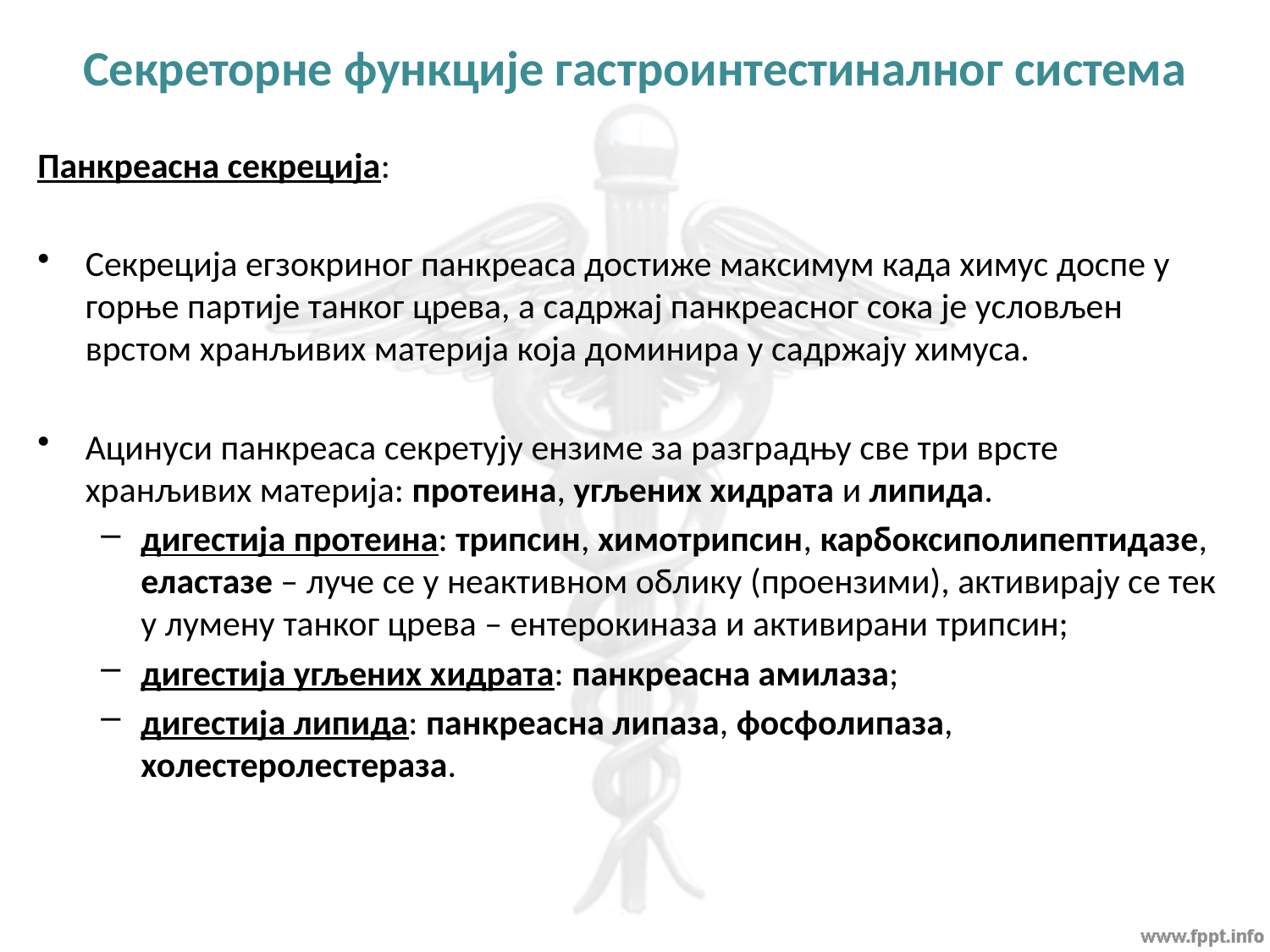

# Секреторне функције гастроинтестиналног система
Панкреасна секреција:

Секреција егзокриног панкреаса достиже максимум када химус доспе у горње партије танког црева, а садржај панкреасног сока је условљен врстом хранљивих материја која доминира у садржају химуса.

Ацинуси панкреаса секретују ензиме за разградњу све три врсте хранљивих материја: протеина, угљених хидрата и липида.
дигестија протеина: трипсин, химотрипсин, карбоксиполипептидазе, еластазе – луче се у неактивном облику (проензими), активирају се тек у лумену танког црева – ентерокиназа и активирани трипсин;
дигестија угљених хидрата: панкреасна амилаза;
дигестија липида: панкреасна липаза, фосфолипаза, холестеролестераза.